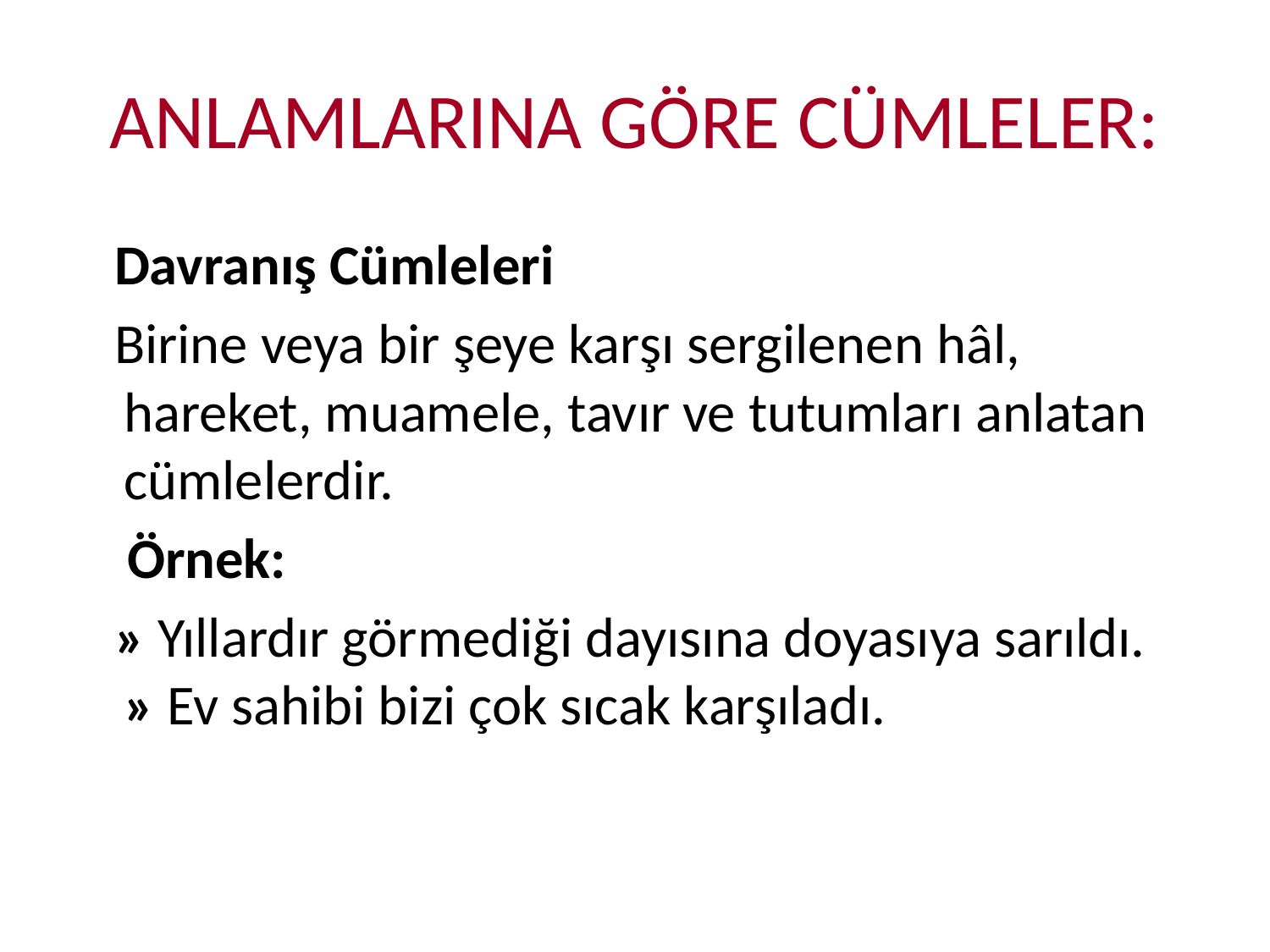

# ANLAMLARINA GÖRE CÜMLELER:
   Davranış Cümleleri
   Birine veya bir şeye karşı sergilenen hâl, hareket, muamele, tavır ve tutumları anlatan cümlelerdir.
    Örnek:
   » Yıllardır görmediği dayısına doyasıya sarıldı.
» Ev sahibi bizi çok sıcak karşıladı.